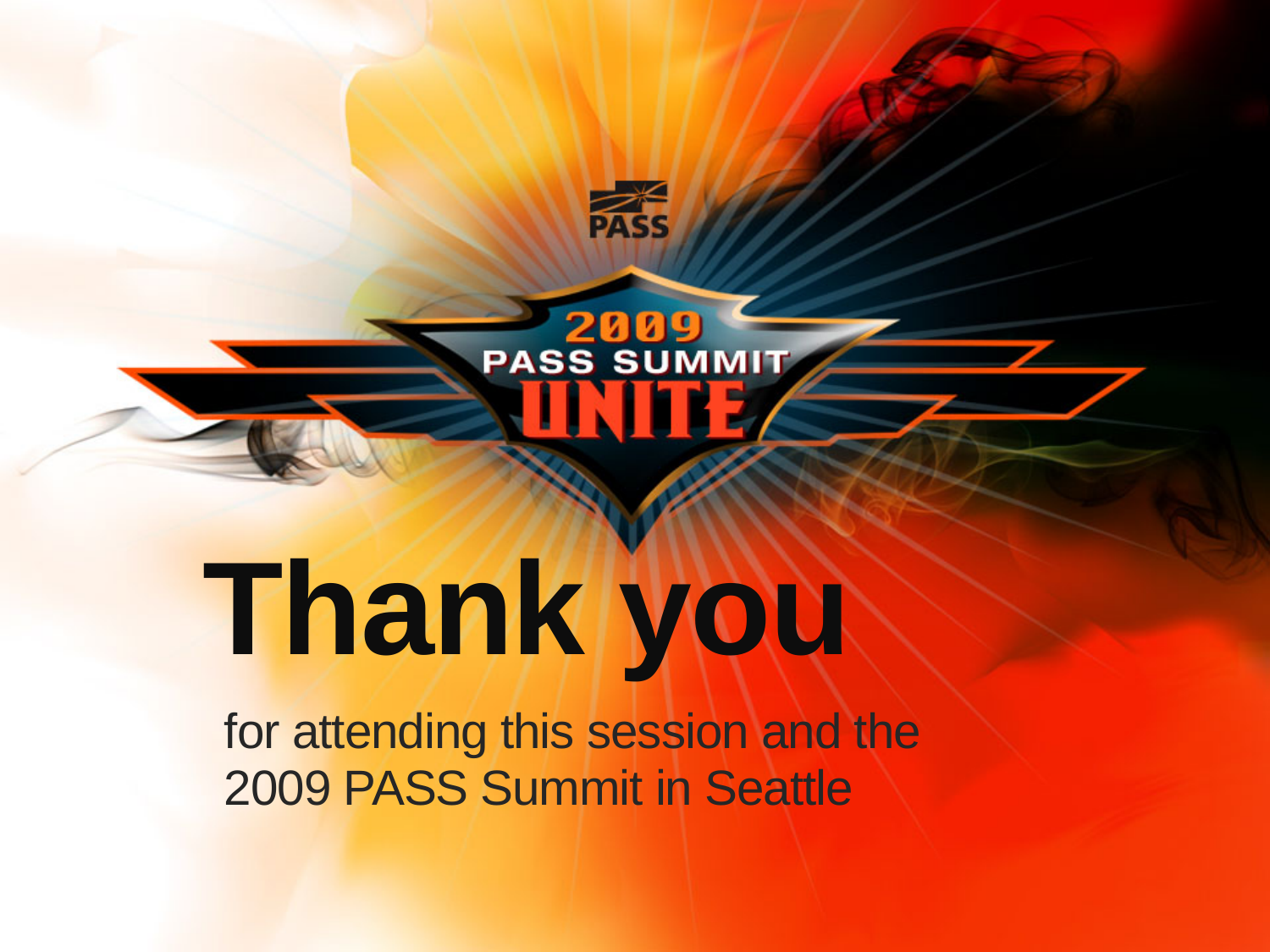

# Thank you
for attending this session and the
2009 PASS Summit in Seattle